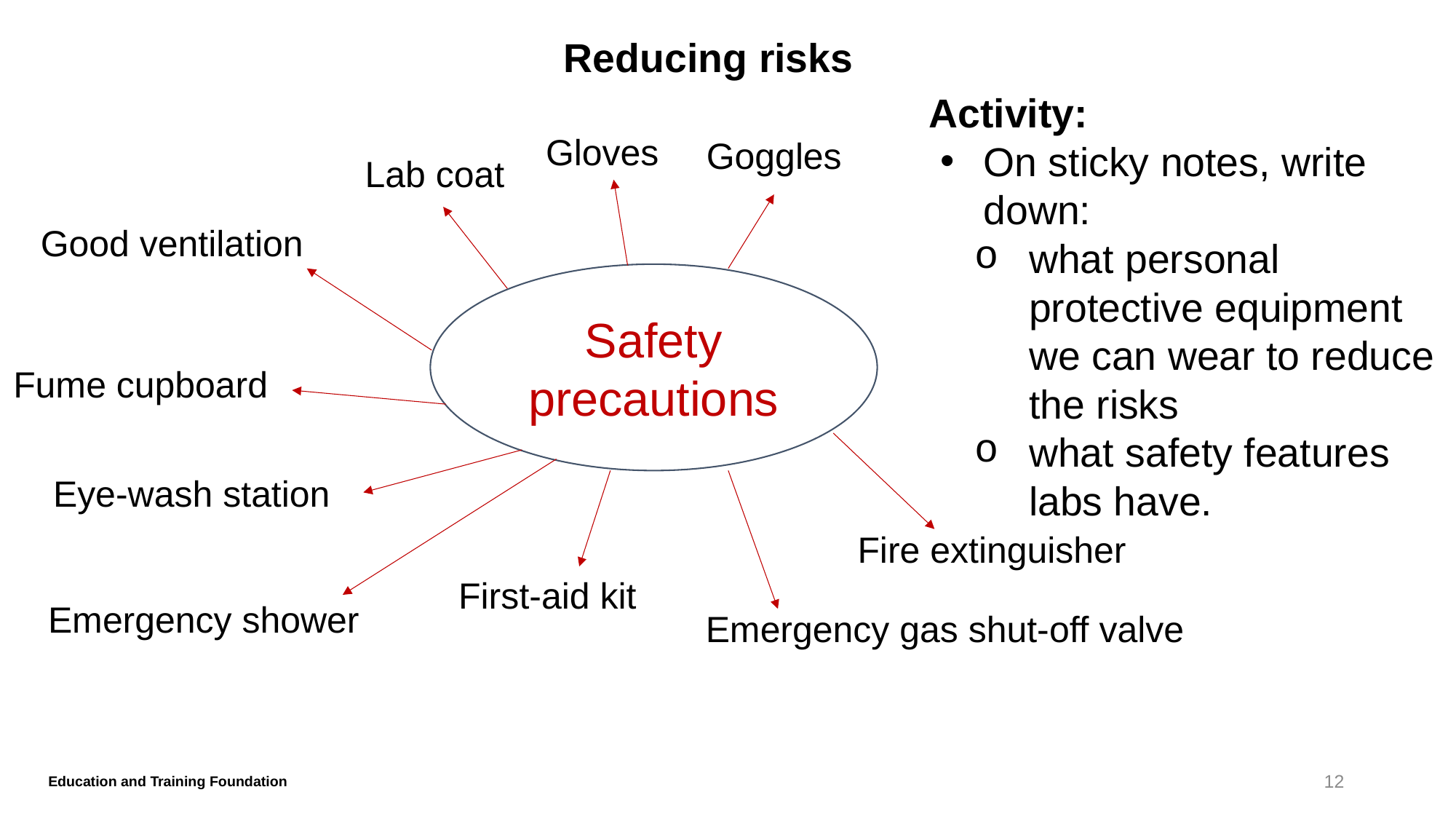

# Reducing risks
Activity:
On sticky notes, write down:
what personal protective equipment we can wear to reduce the risks
what safety features labs have.

Gloves
Goggles
Lab coat
Good ventilation
Safety precautions
Fume cupboard
Eye-wash station
Fire extinguisher
First-aid kit
Emergency shower
Emergency gas shut-off valve
12
Education and Training Foundation